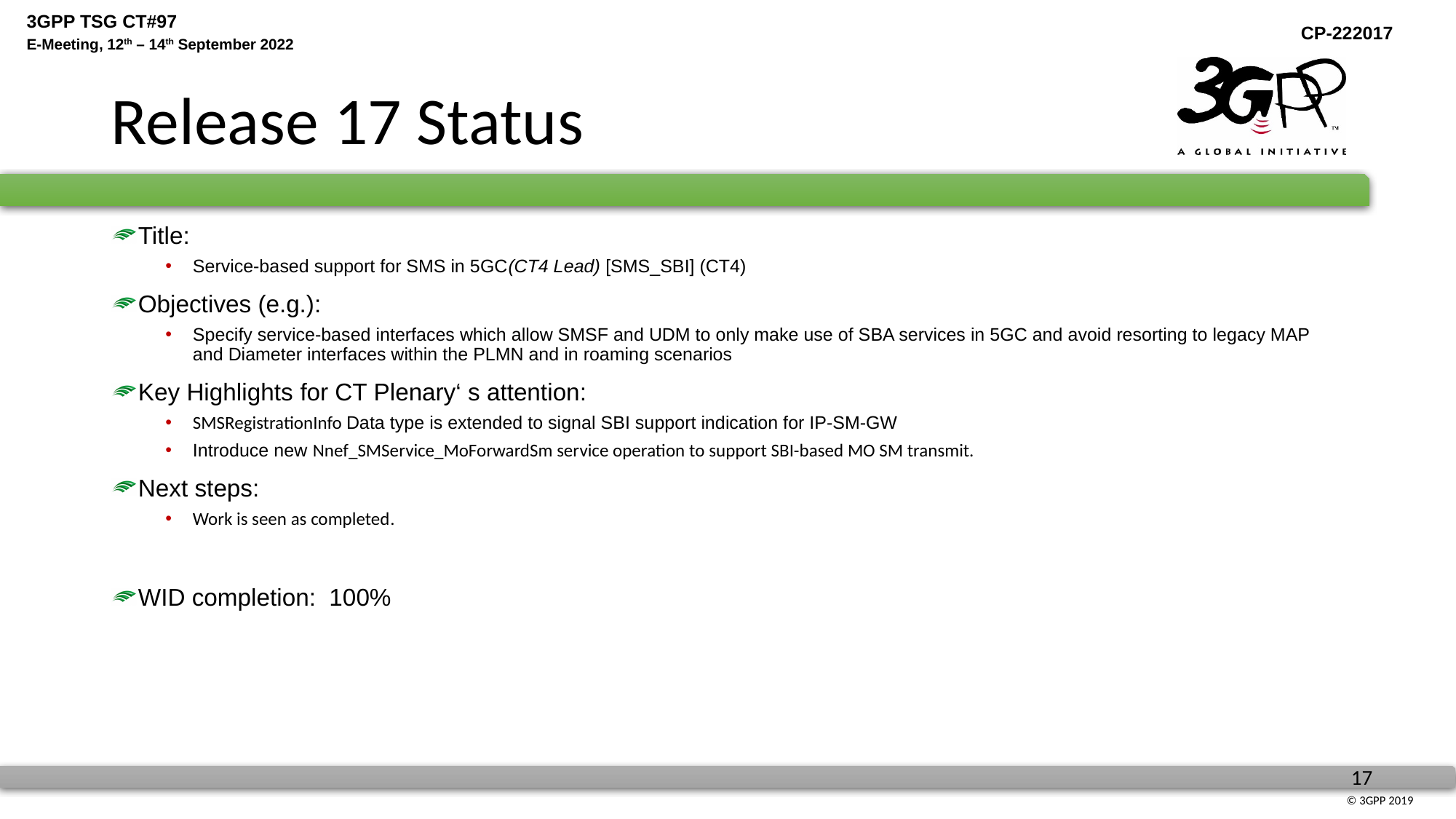

# Release 17 Status
Title:
Service-based support for SMS in 5GC(CT4 Lead) [SMS_SBI] (CT4)
Objectives (e.g.):
Specify service-based interfaces which allow SMSF and UDM to only make use of SBA services in 5GC and avoid resorting to legacy MAP and Diameter interfaces within the PLMN and in roaming scenarios
Key Highlights for CT Plenary‘ s attention:
SMSRegistrationInfo Data type is extended to signal SBI support indication for IP-SM-GW
Introduce new Nnef_SMService_MoForwardSm service operation to support SBI-based MO SM transmit.
Next steps:
Work is seen as completed.

WID completion:  100%